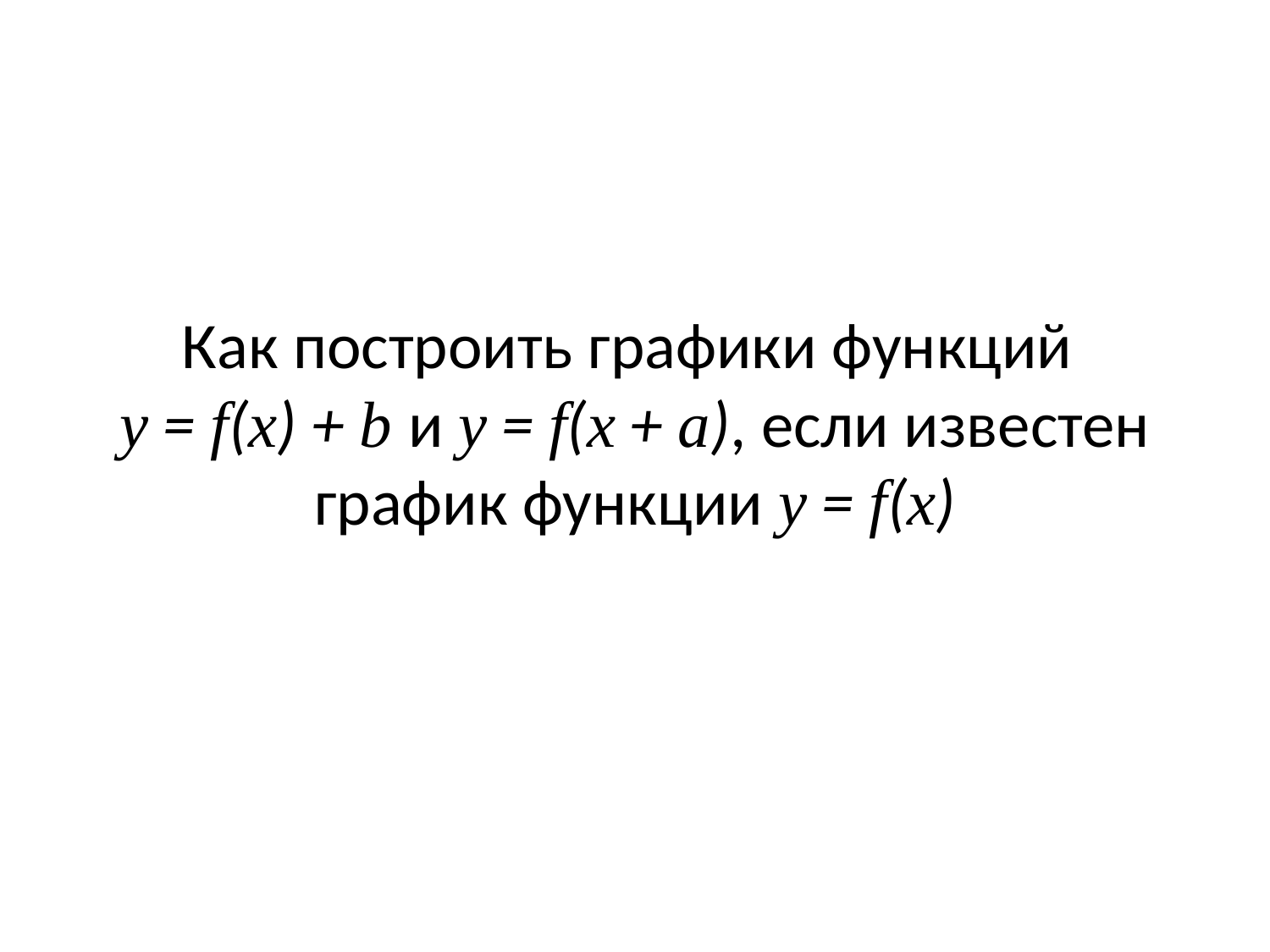

# Как построить графики функций y = f(x) + b и y = f(x + a), если известен график функции y = f(x)